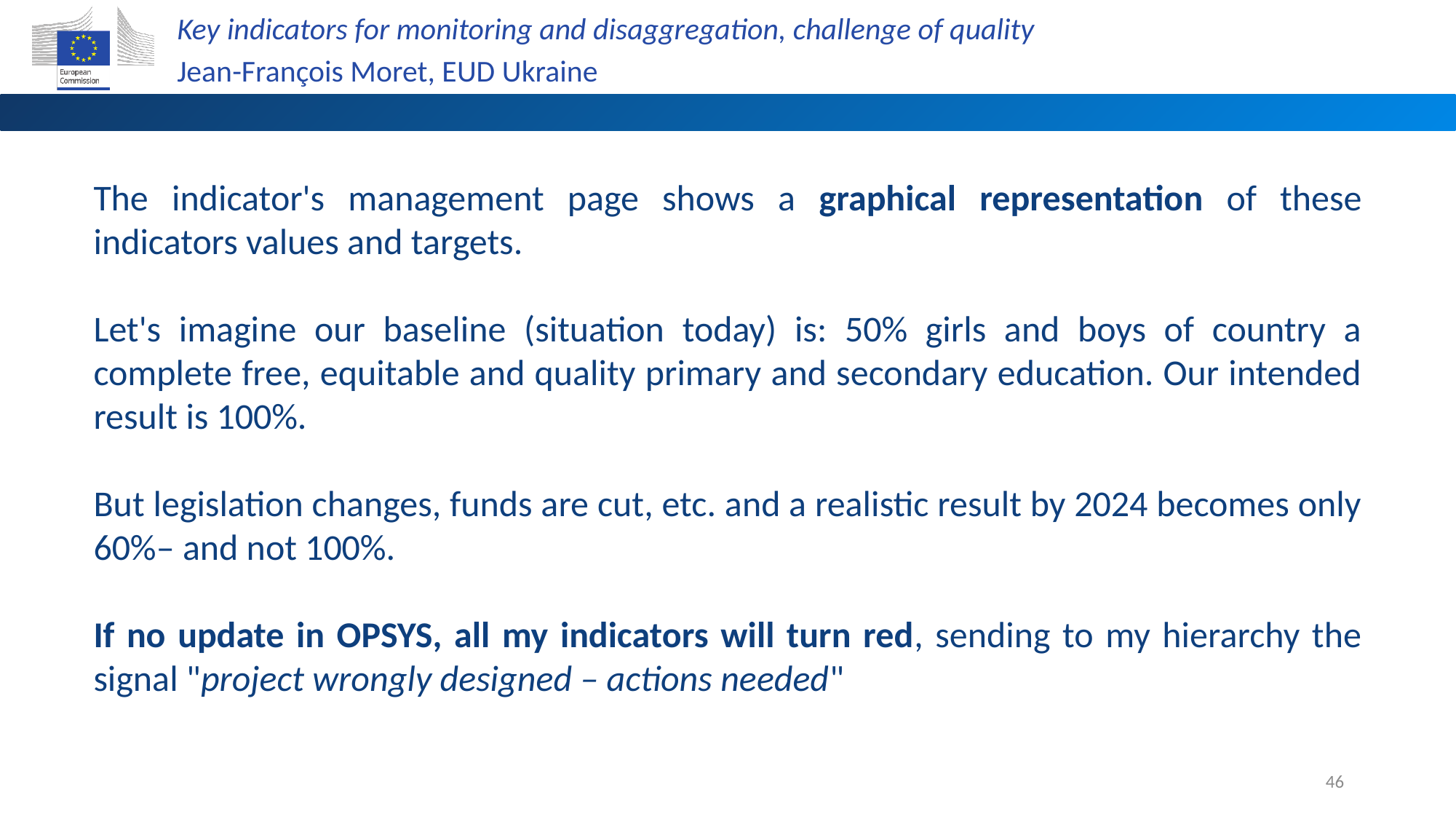

Key indicators for monitoring and disaggregation, challenge of quality
Jean-François Moret, EUD Ukraine
The indicator's management page shows a graphical representation of these indicators values and targets.

Let's imagine our baseline (situation today) is: 50% girls and boys of country a complete free, equitable and quality primary and secondary education. Our intended result is 100%.

But legislation changes, funds are cut, etc. and a realistic result by 2024 becomes only 60%– and not 100%.

If no update in OPSYS, all my indicators will turn red, sending to my hierarchy the signal "project wrongly designed – actions needed"
46